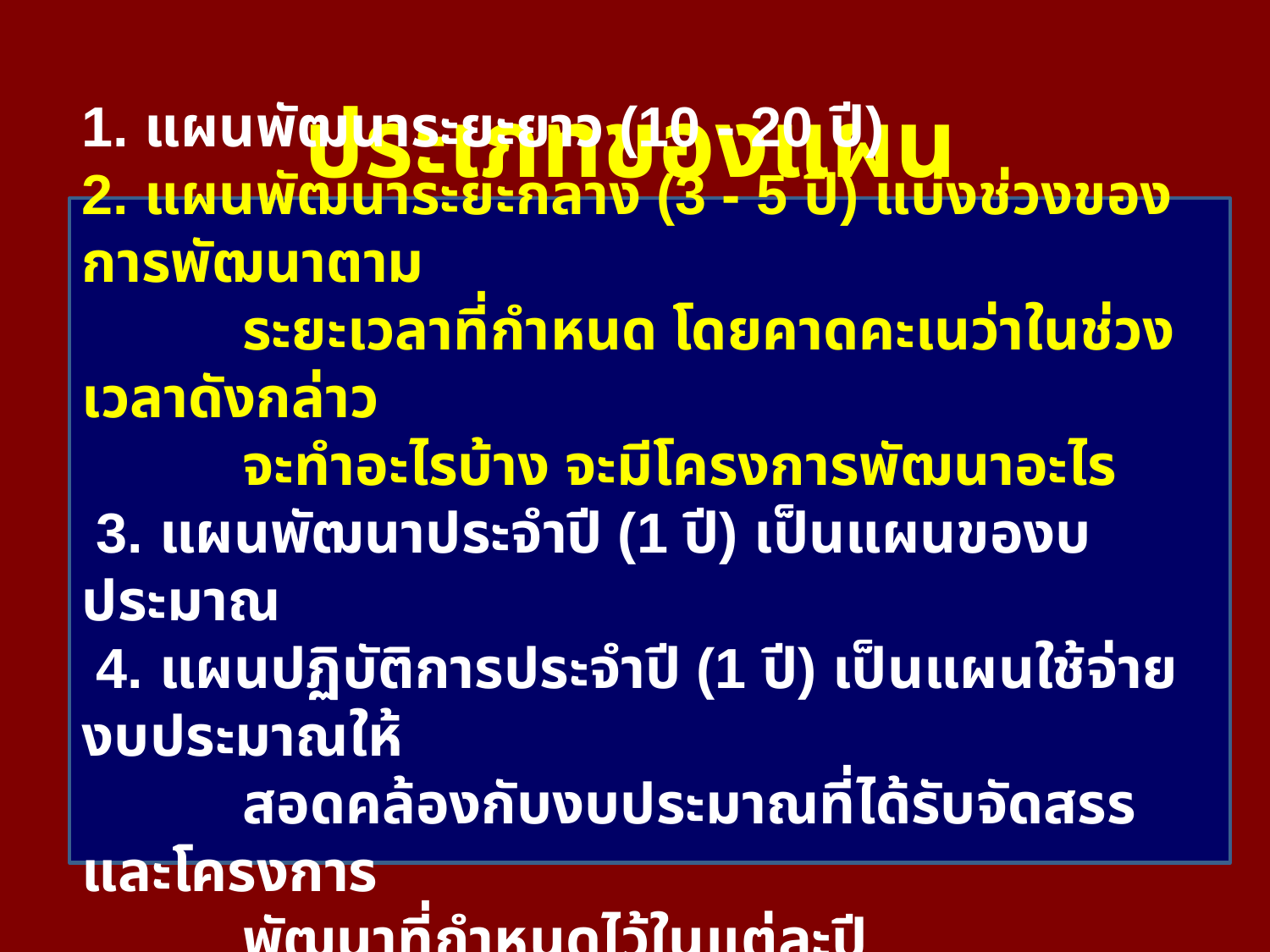

ประเภทของแผน
1. แผนพัฒนาระยะยาว (10 - 20 ปี)
2. แผนพัฒนาระยะกลาง (3 - 5 ปี) แบ่งช่วงของการพัฒนาตาม
           ระยะเวลาที่กำหนด โดยคาดคะเนว่าในช่วงเวลาดังกล่าว
           จะทำอะไรบ้าง จะมีโครงการพัฒนาอะไร
 3. แผนพัฒนาประจำปี (1 ปี) เป็นแผนของบประมาณ
 4. แผนปฏิบัติการประจำปี (1 ปี) เป็นแผนใช้จ่ายงบประมาณให้
           สอดคล้องกับงบประมาณที่ได้รับจัดสรร และโครงการ
           พัฒนาที่กำหนดไว้ในแต่ละปี